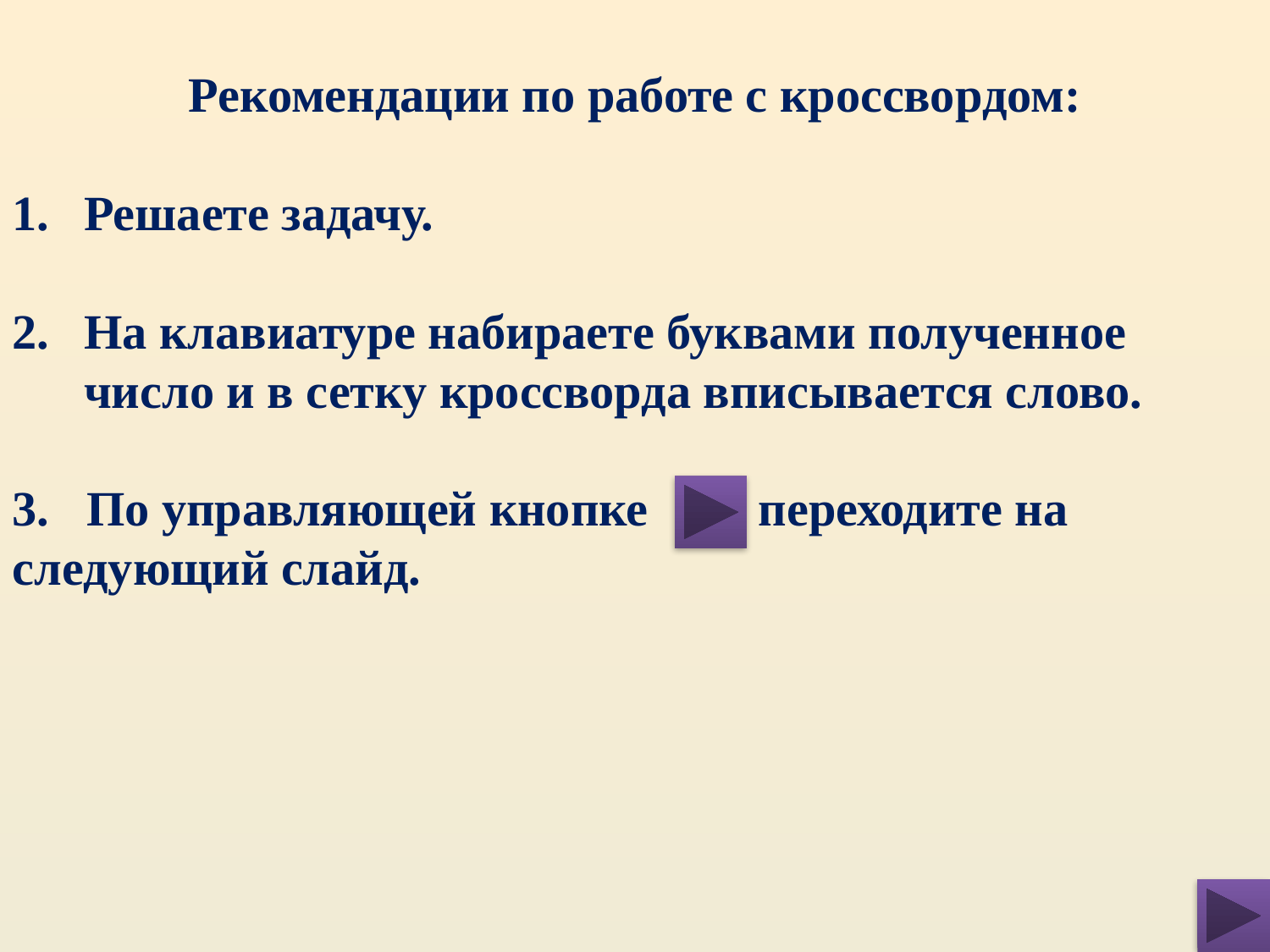

Рекомендации по работе с кроссвордом:

Решаете задачу.

На клавиатуре набираете буквами полученное число и в сетку кроссворда вписывается слово.

3.   По управляющей кнопке         переходите на следующий слайд.